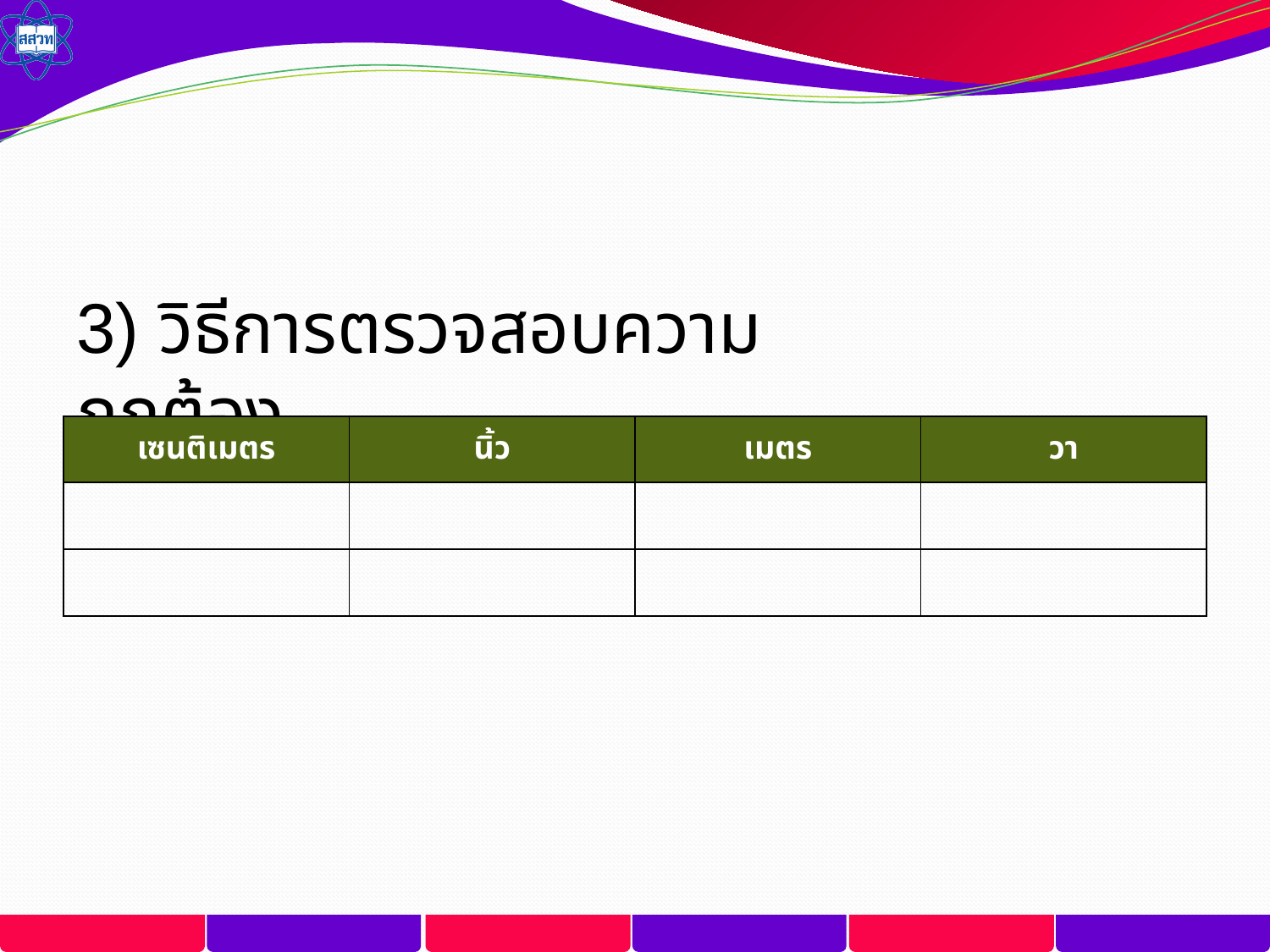

3) วิธีการตรวจสอบความถูกต้อง
| เซนติเมตร | นิ้ว | เมตร | วา |
| --- | --- | --- | --- |
|  |  |  |  |
|  |  |  |  |